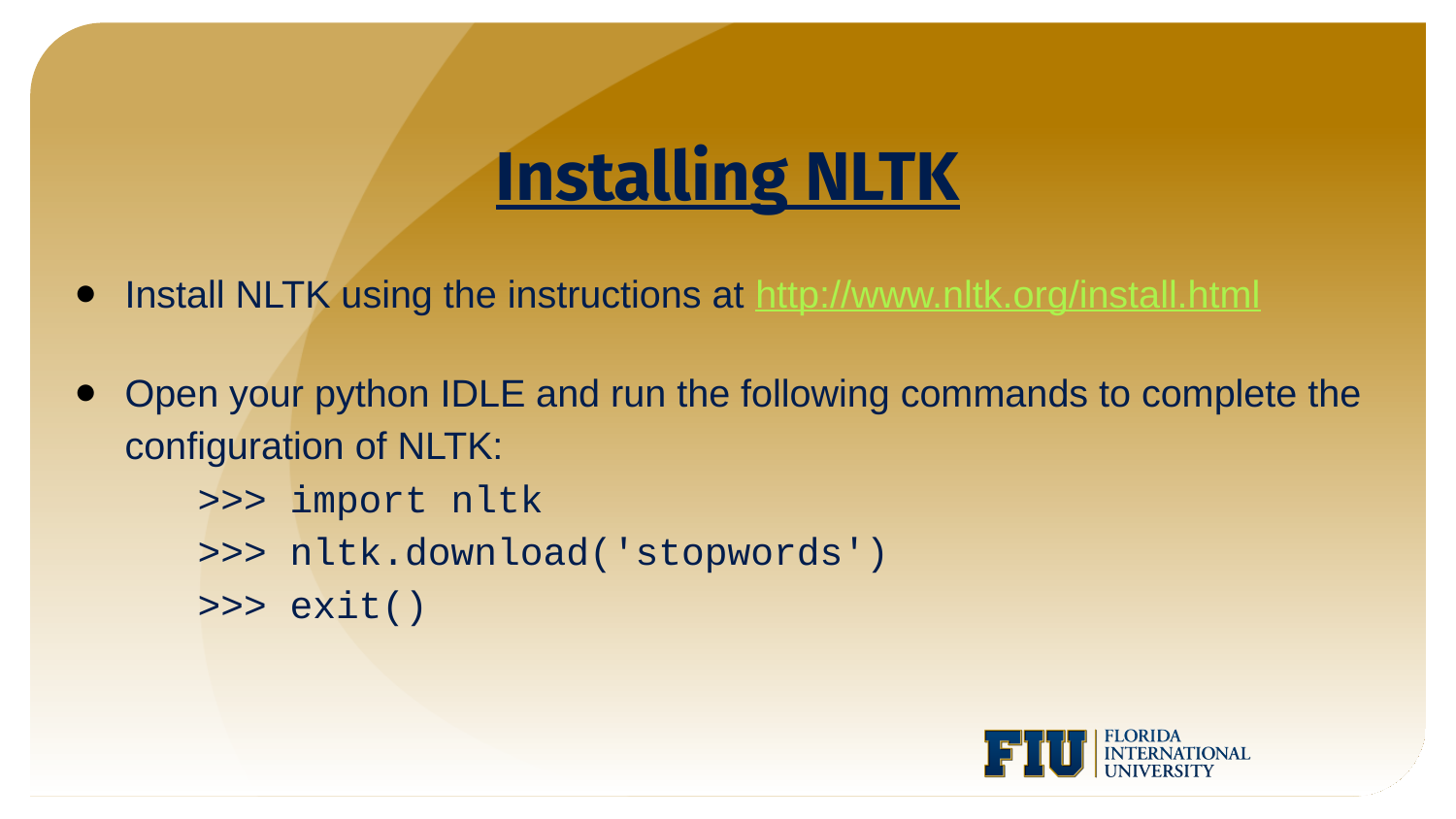

Installing NLTK
Install NLTK using the instructions at http://www.nltk.org/install.html
Open your python IDLE and run the following commands to complete the configuration of NLTK:
>>> import nltk
>>> nltk.download('stopwords')
>>> exit()